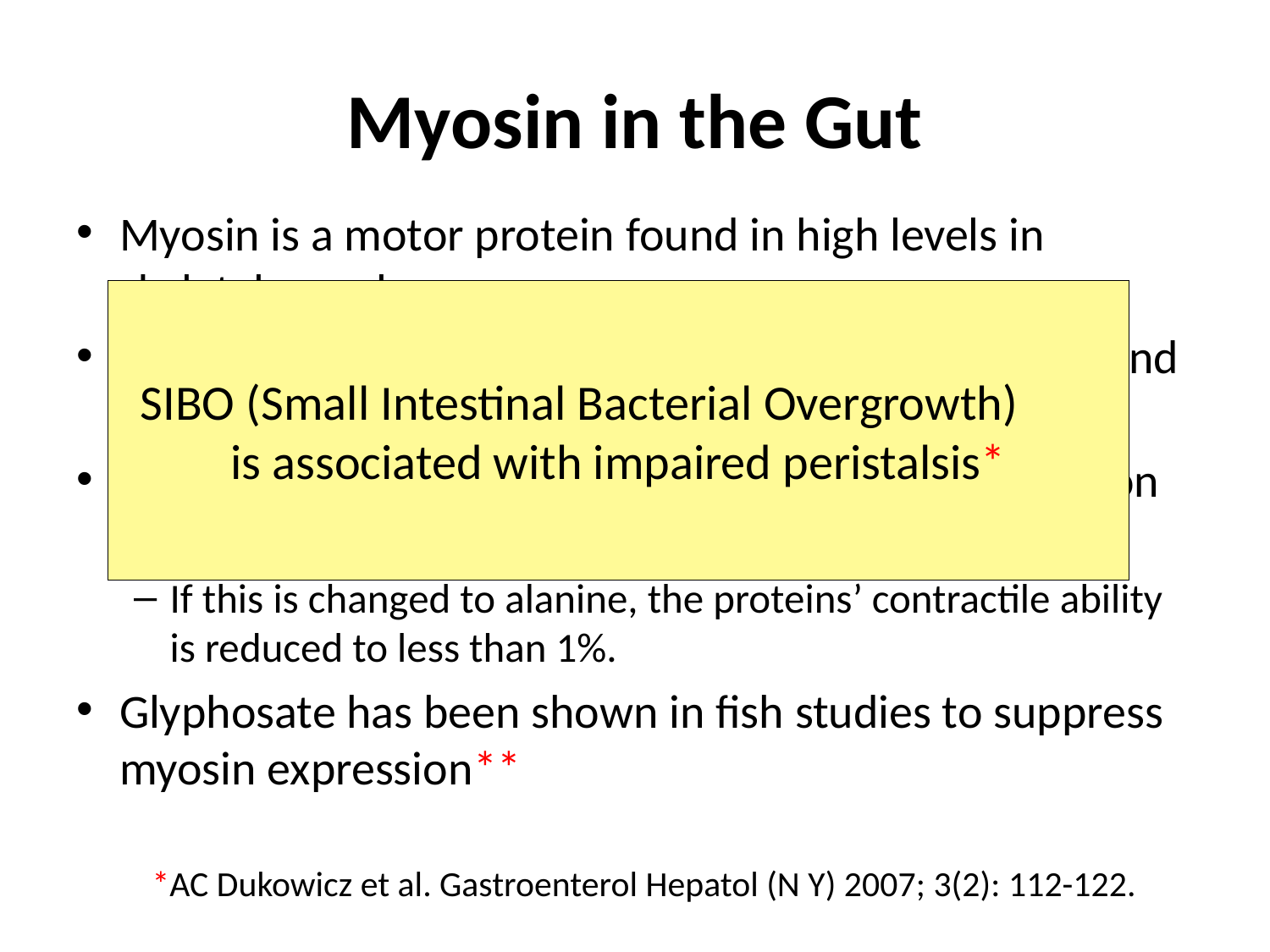

# Myosin in the Gut
Myosin is a motor protein found in high levels in skeletal muscles
Myosin is also essential for gut motility (peristalsis) and for the release of bile acids into the upper intestine
Myosin contains a highly conserved glycine at position 699*
If this is changed to alanine, the proteins’ contractile ability is reduced to less than 1%.
Glyphosate has been shown in fish studies to suppress myosin expression**
SIBO (Small Intestinal Bacterial Overgrowth)        is associated with impaired peristalsis*
*AC Dukowicz et al. Gastroenterol Hepatol (N Y) 2007; 3(2): 112-122.